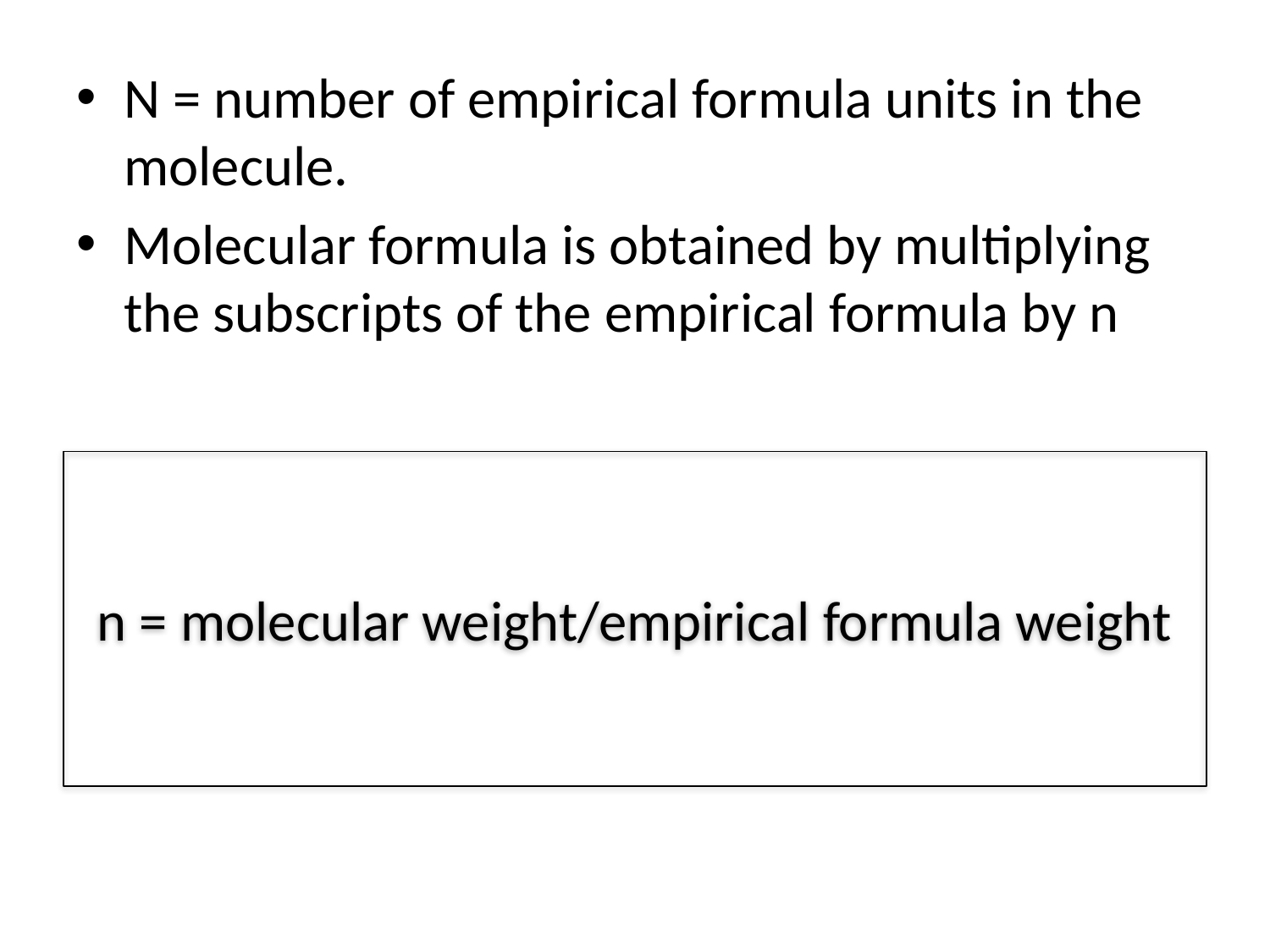

N = number of empirical formula units in the molecule.
Molecular formula is obtained by multiplying the subscripts of the empirical formula by n

n = molecular weight/empirical formula weight